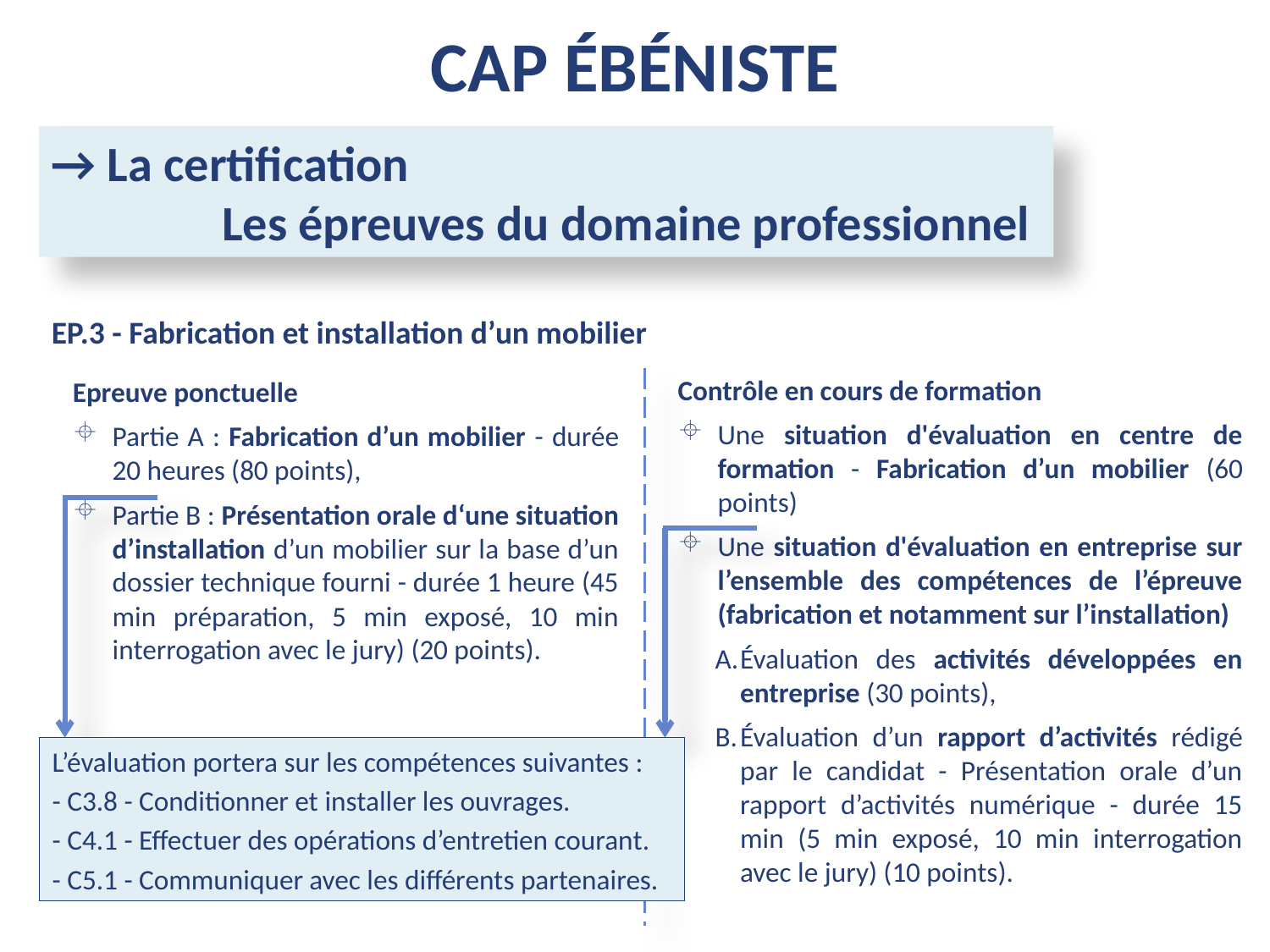

CAP ébéniste
→ La certification
Les épreuves du domaine professionnel
EP.3 - Fabrication et installation d’un mobilier
Contrôle en cours de formation
Une situation d'évaluation en centre de formation - Fabrication d’un mobilier (60 points)
Une situation d'évaluation en entreprise sur l’ensemble des compétences de l’épreuve (fabrication et notamment sur l’installation)
Évaluation des activités développées en entreprise (30 points),
Évaluation d’un rapport d’activités rédigé par le candidat - Présentation orale d’un rapport d’activités numérique - durée 15 min (5 min exposé, 10 min interrogation avec le jury) (10 points).

Epreuve ponctuelle
Partie A : Fabrication d’un mobilier - durée 20 heures (80 points),
Partie B : Présentation orale d‘une situation d’installation d’un mobilier sur la base d’un dossier technique fourni - durée 1 heure (45 min préparation, 5 min exposé, 10 min interrogation avec le jury) (20 points).
L’évaluation portera sur les compétences suivantes :
- C3.8 - Conditionner et installer les ouvrages.
- C4.1 - Effectuer des opérations d’entretien courant.
- C5.1 - Communiquer avec les différents partenaires.